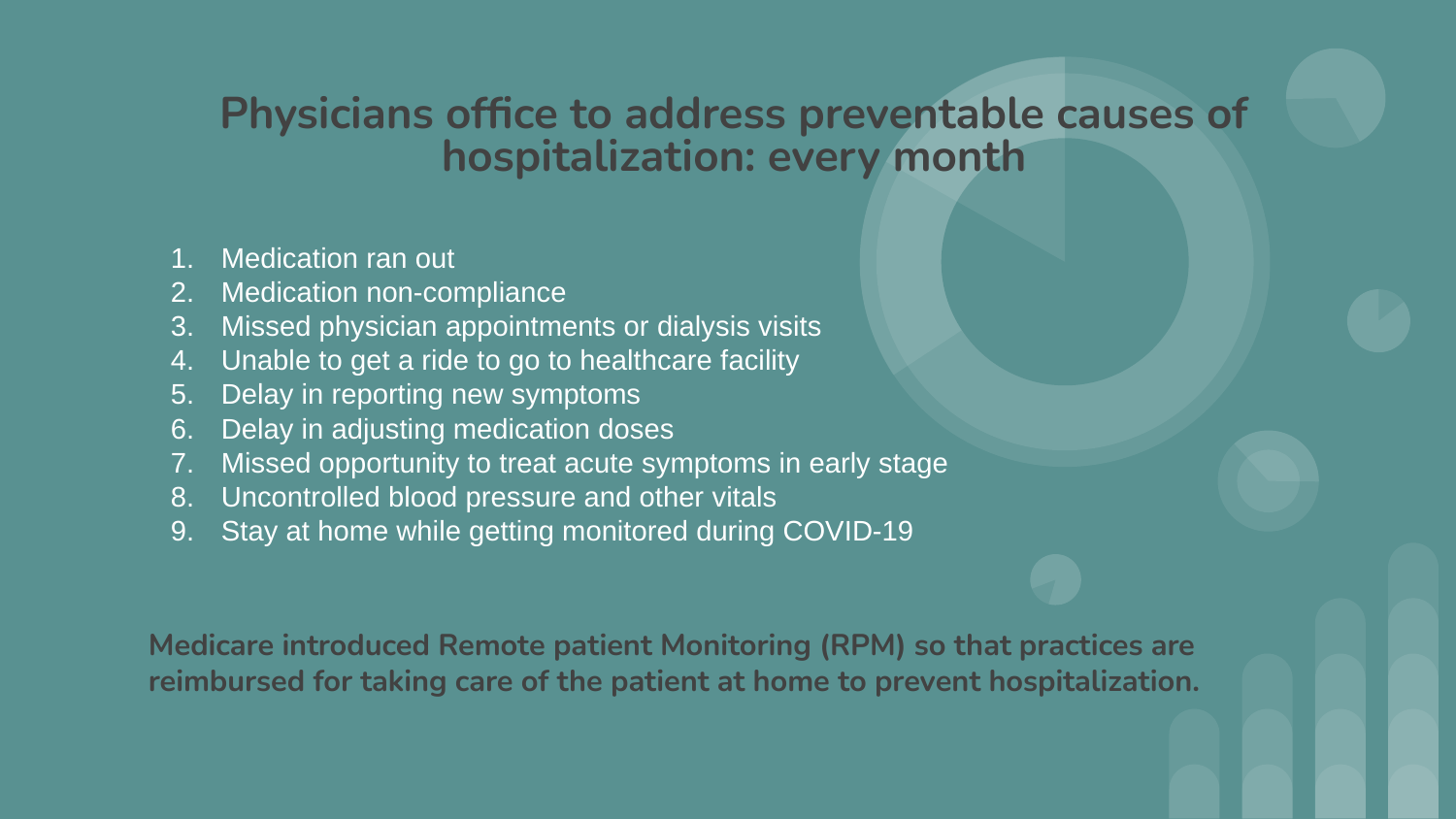

Physicians office to address preventable causes of hospitalization: every month
# Medication ran out
Medication non-compliance
Missed physician appointments or dialysis visits
Unable to get a ride to go to healthcare facility
Delay in reporting new symptoms
Delay in adjusting medication doses
Missed opportunity to treat acute symptoms in early stage
Uncontrolled blood pressure and other vitals
Stay at home while getting monitored during COVID-19
Medicare introduced Remote patient Monitoring (RPM) so that practices are reimbursed for taking care of the patient at home to prevent hospitalization.